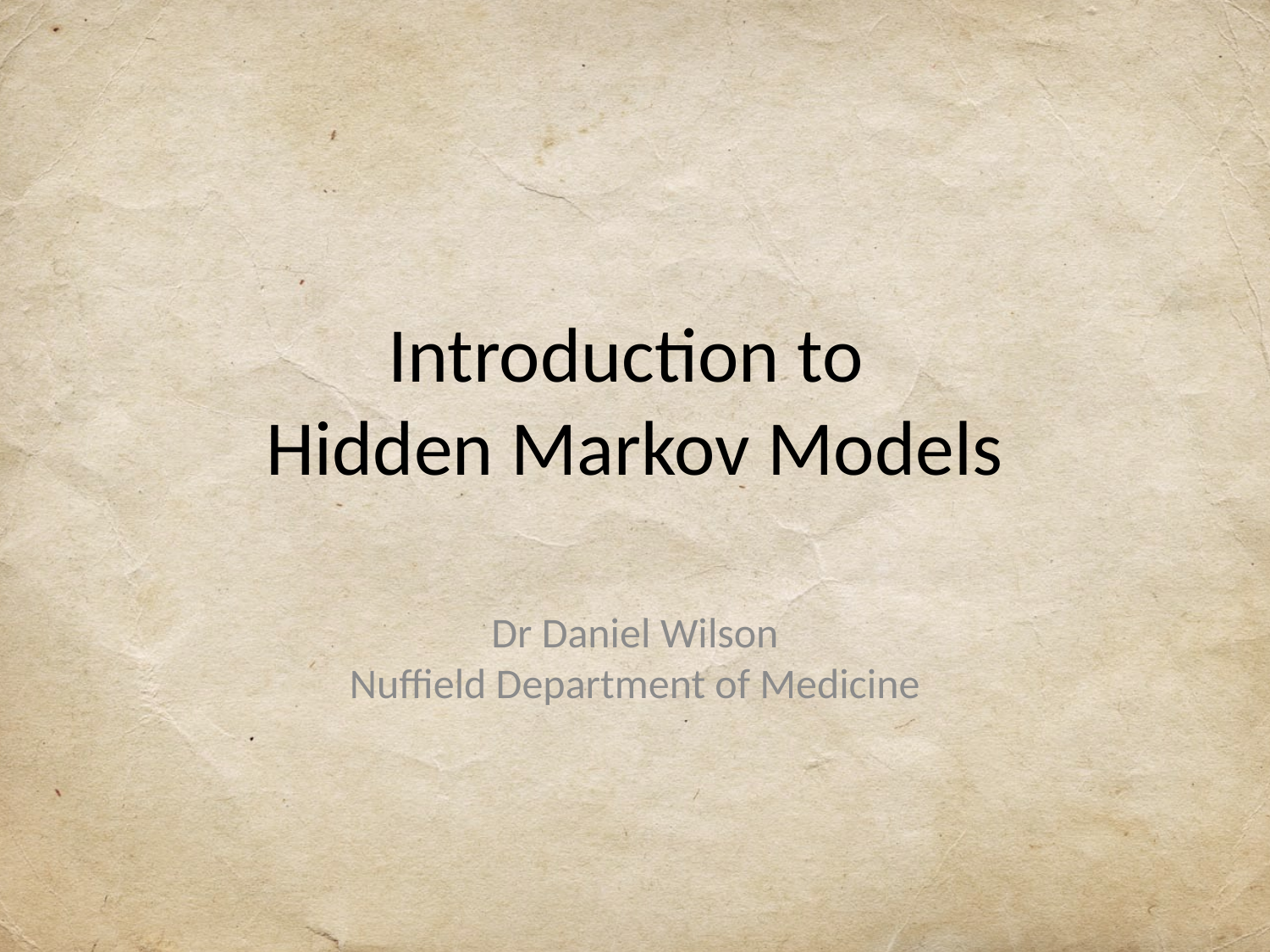

# Introduction to Hidden Markov Models

Dr Daniel Wilson
Nuffield Department of Medicine